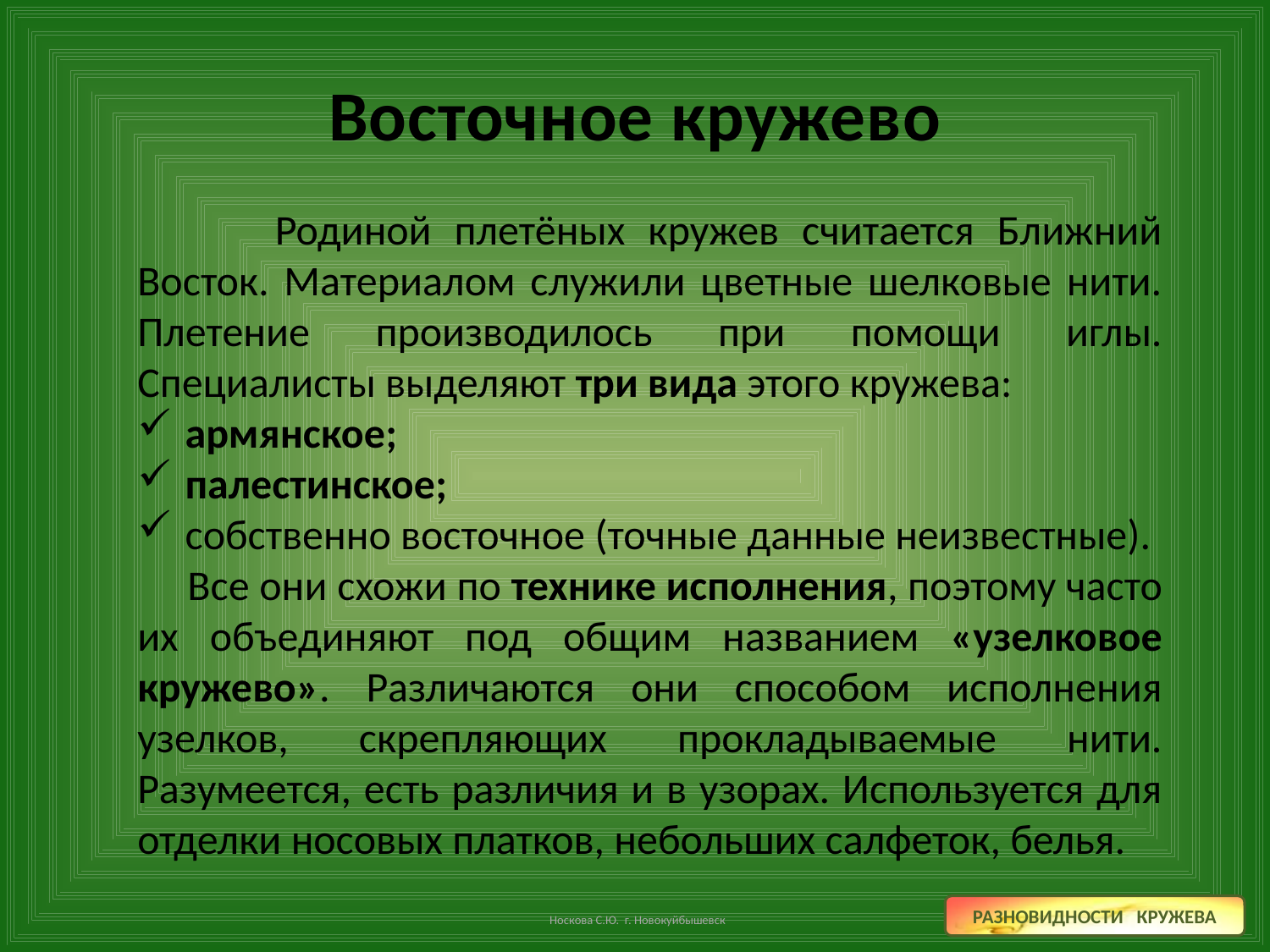

Восточное кружево
      Родиной плетёных кружев считается Ближний Восток. Материалом служили цветные шелковые нити. Плетение производилось при помощи иглы. Специалисты выделяют три вида этого кружева:
армянское;
палестинское;
собственно восточное (точные данные неизвестные).
     Все они схожи по технике исполнения, поэтому часто их объединяют под общим названием «узелковое кружево». Различаются они способом исполнения узелков, скрепляющих прокладываемые нити. Разумеется, есть различия и в узорах. Используется для отделки носовых платков, небольших салфеток, белья.

РАЗНОВИДНОСТИ   КРУЖЕВА